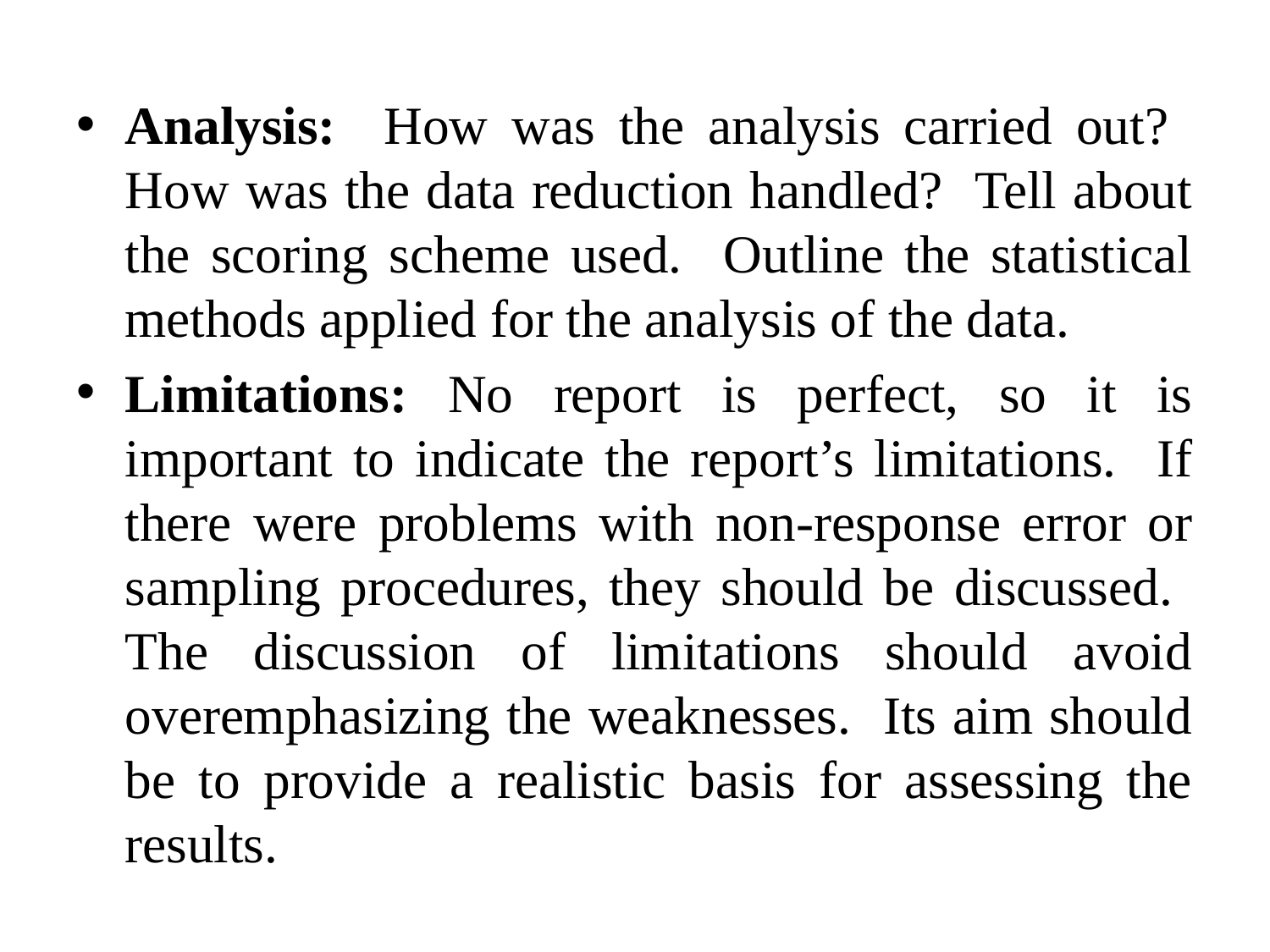

Analysis:  How was the analysis carried out?  How was the data reduction handled?  Tell about the scoring scheme used.  Outline the statistical methods applied for the analysis of the data.
Limitations: No report is perfect, so it is important to indicate the report’s limitations.  If there were problems with non-response error or sampling procedures, they should be discussed.  The discussion of limitations should avoid overemphasizing the weaknesses.  Its aim should be to provide a realistic basis for assessing the results.